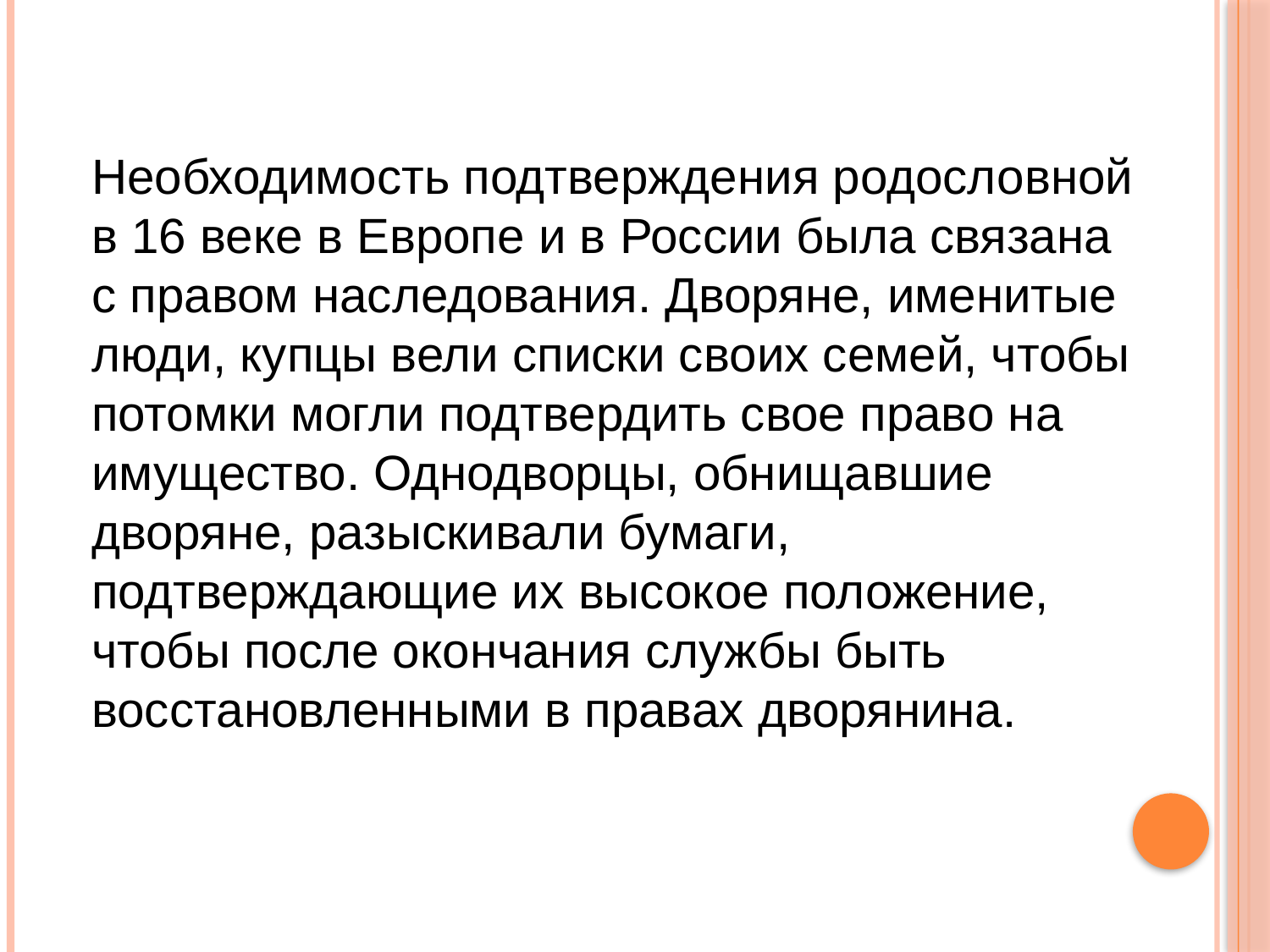

Необходимость подтверждения родословной в 16 веке в Европе и в России была связана с правом наследования. Дворяне, именитые люди, купцы вели списки своих семей, чтобы потомки могли подтвердить свое право на имущество. Однодворцы, обнищавшие дворяне, разыскивали бумаги, подтверждающие их высокое положение, чтобы после окончания службы быть восстановленными в правах дворянина.